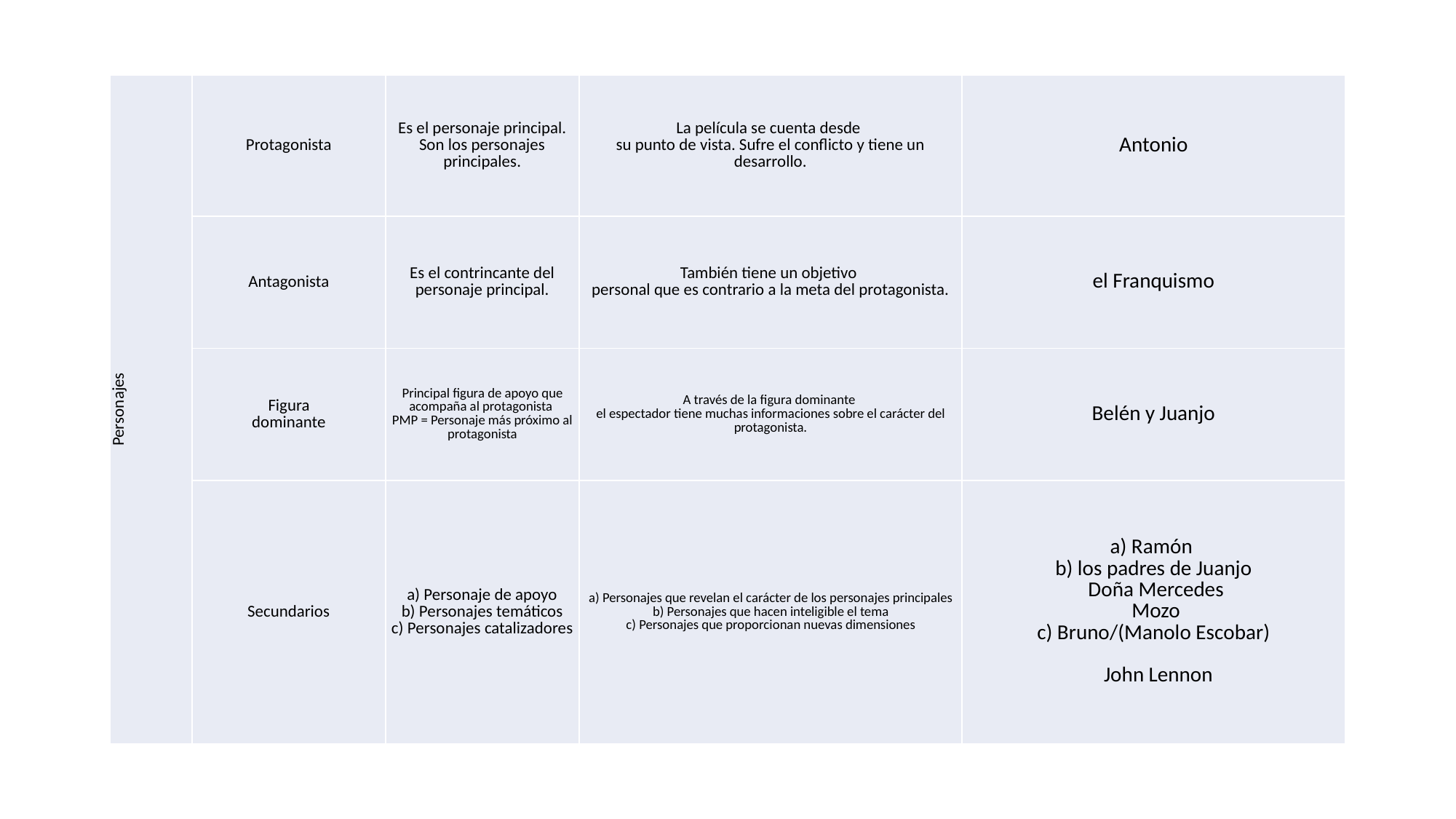

| Personajes | Protagonista | Es el personaje principal. Son los personajes principales. | La película se cuenta desde su punto de vista. Sufre el conflicto y tiene un desarrollo. | Antonio |
| --- | --- | --- | --- | --- |
|  | Antagonista | Es el contrincante del personaje principal. | También tiene un objetivo personal que es contrario a la meta del protagonista. | el Franquismo |
|  | Figura dominante | Principal figura de apoyo que acompaña al protagonista PMP = Personaje más próximo al protagonista | A través de la figura dominante el espectador tiene muchas informaciones sobre el carácter del protagonista. | Belén y Juanjo |
|  | Secundarios | a) Personaje de apoyo b) Personajes temáticos c) Personajes catalizadores | a) Personajes que revelan el carácter de los personajes principales b) Personajes que hacen inteligible el tema c) Personajes que proporcionan nuevas dimensiones | a) Ramón b) los padres de Juanjo Doña Mercedes Mozo c) Bruno/(Manolo Escobar) John Lennon |